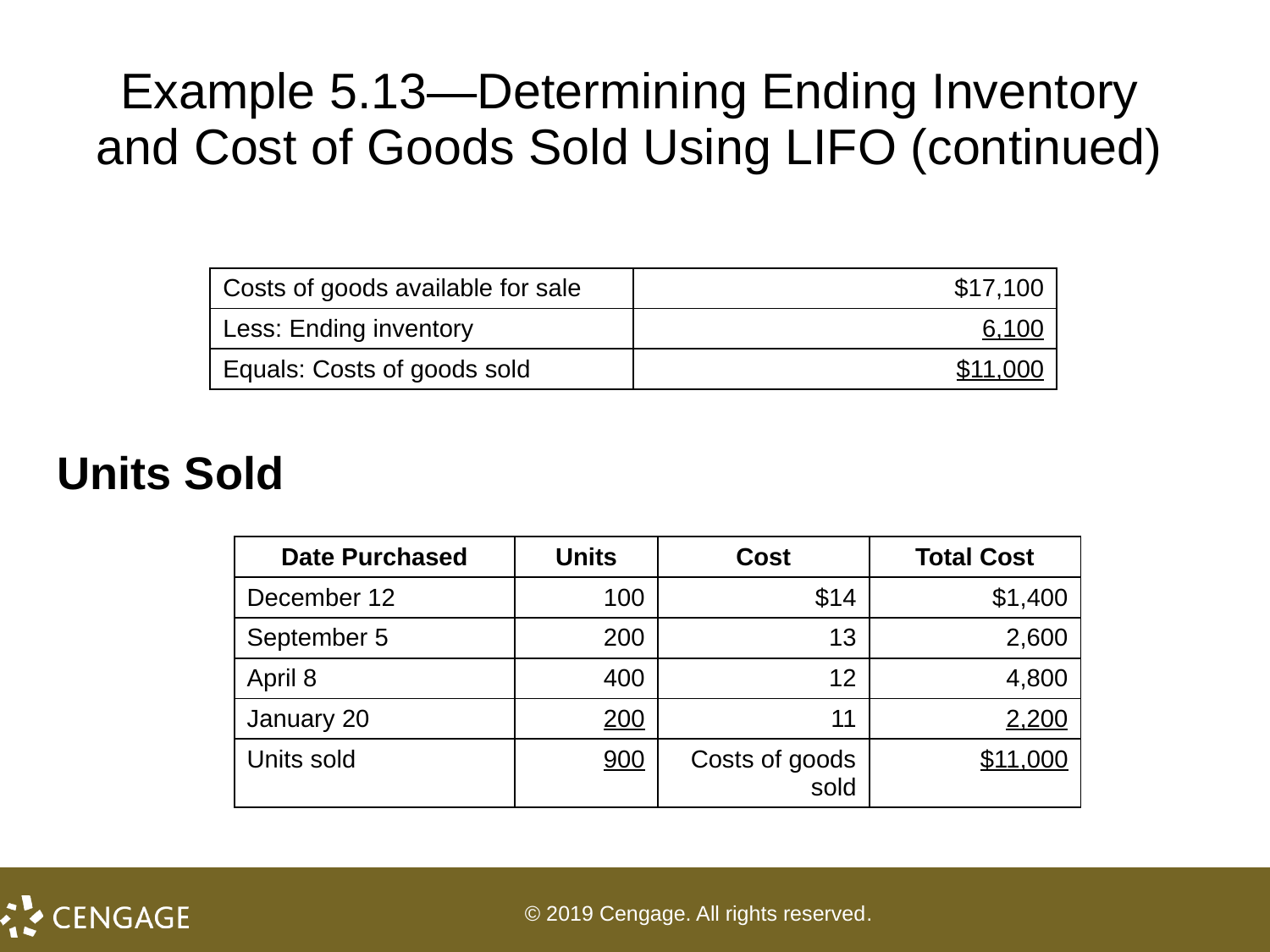

# Example 5.13—Determining Ending Inventory and Cost of Goods Sold Using LIFO (continued)
| Costs of goods available for sale | $17,100 |
| --- | --- |
| Less: Ending inventory | 6,100 |
| Equals: Costs of goods sold | $11,000 |
Units Sold
| Date Purchased | Units | Cost | Total Cost |
| --- | --- | --- | --- |
| December 12 | 100 | $14 | $1,400 |
| September 5 | 200 | 13 | 2,600 |
| April 8 | 400 | 12 | 4,800 |
| January 20 | 200 | 11 | 2,200 |
| Units sold | 900 | Costs of goods sold | $11,000 |